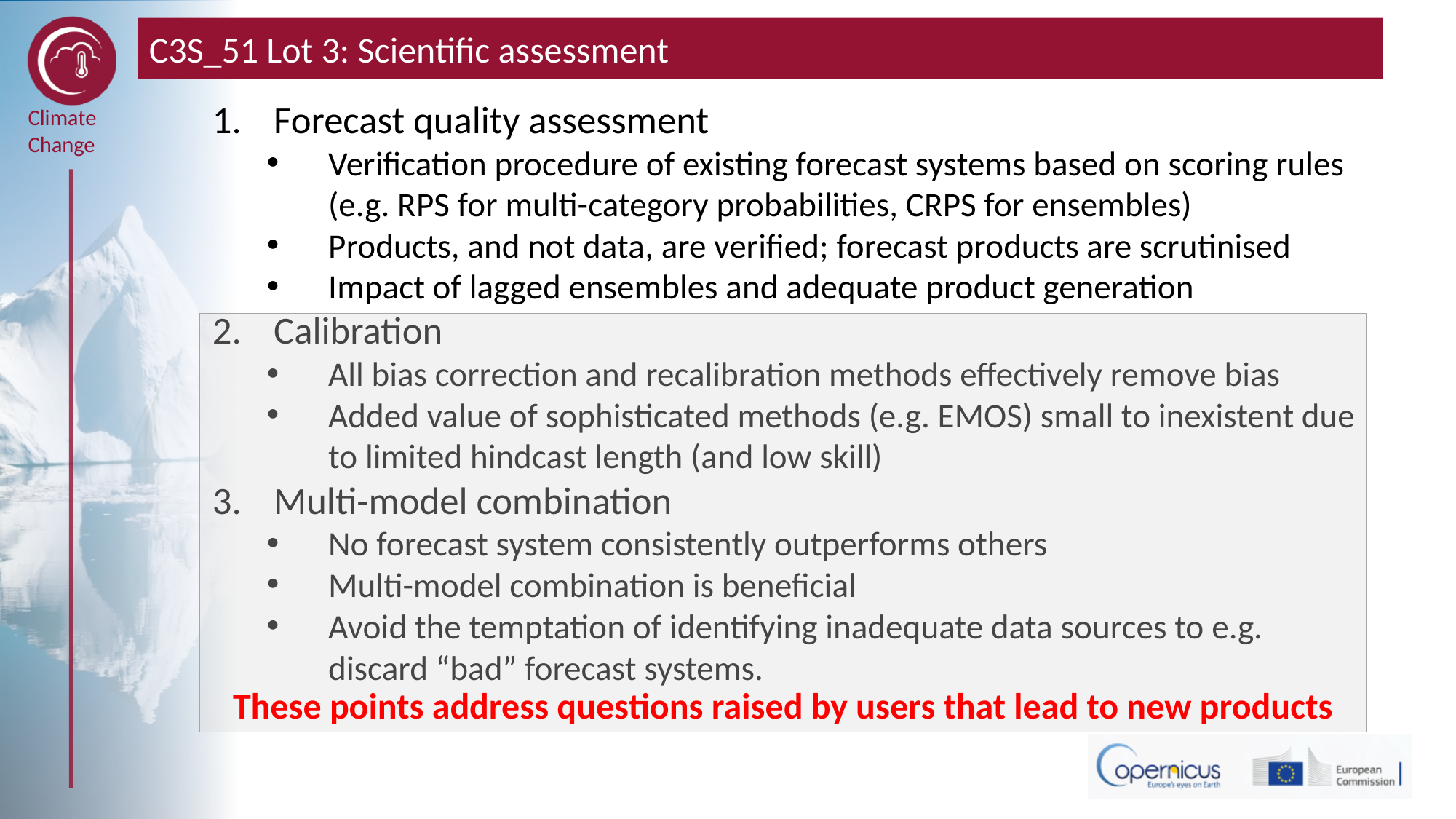

# C3S_51 Lot 3: Scientific assessment
Forecast quality assessment
Verification procedure of existing forecast systems based on scoring rules (e.g. RPS for multi-category probabilities, CRPS for ensembles)
Products, and not data, are verified; forecast products are scrutinised
Impact of lagged ensembles and adequate product generation
Calibration
All bias correction and recalibration methods effectively remove bias
Added value of sophisticated methods (e.g. EMOS) small to inexistent due to limited hindcast length (and low skill)
Multi-model combination
No forecast system consistently outperforms others
Multi-model combination is beneficial
Avoid the temptation of identifying inadequate data sources to e.g. discard “bad” forecast systems.

These points address questions raised by users that lead to new products